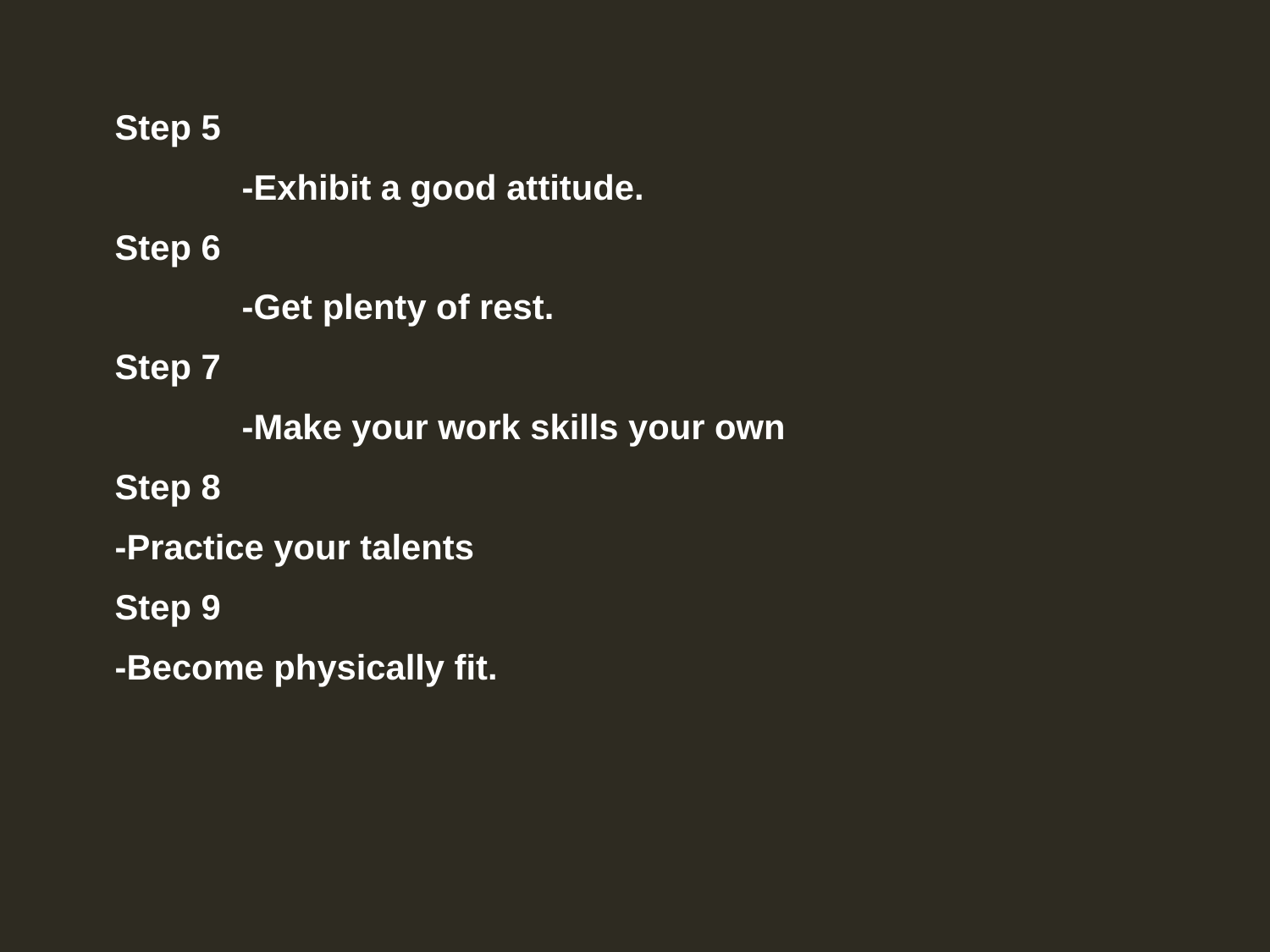

Step 5
	-Exhibit a good attitude.
Step 6
	-Get plenty of rest.
Step 7
	-Make your work skills your own
Step 8
-Practice your talents
Step 9
-Become physically fit.